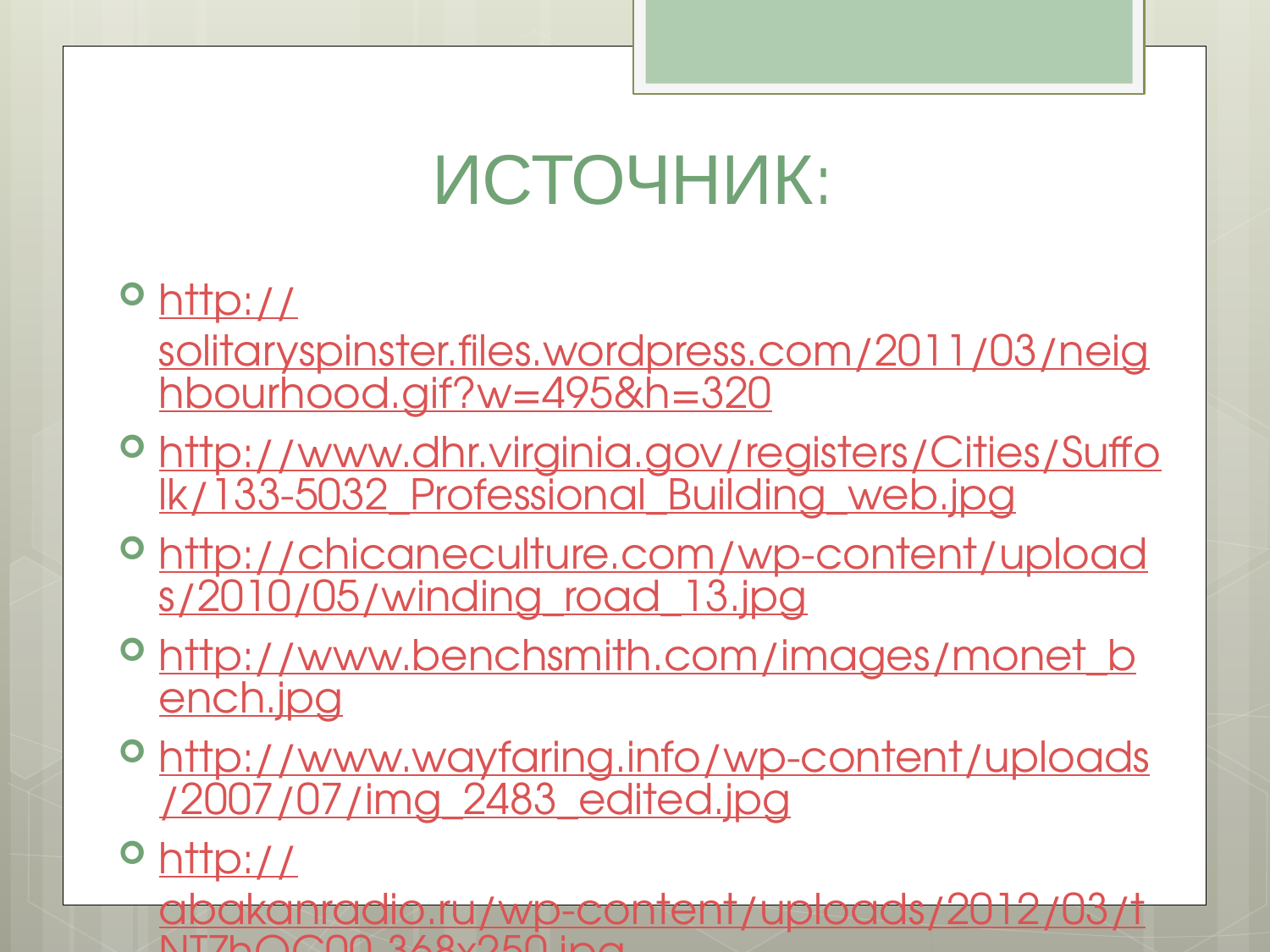

# ИСТОЧНИК:
http://solitaryspinster.files.wordpress.com/2011/03/neighbourhood.gif?w=495&h=320
http://www.dhr.virginia.gov/registers/Cities/Suffolk/133-5032_Professional_Building_web.jpg
http://chicaneculture.com/wp-content/uploads/2010/05/winding_road_13.jpg
http://www.benchsmith.com/images/monet_bench.jpg
http://www.wayfaring.info/wp-content/uploads/2007/07/img_2483_edited.jpg
http://abakanradio.ru/wp-content/uploads/2012/03/tNTZhOC00-368x250.jpg